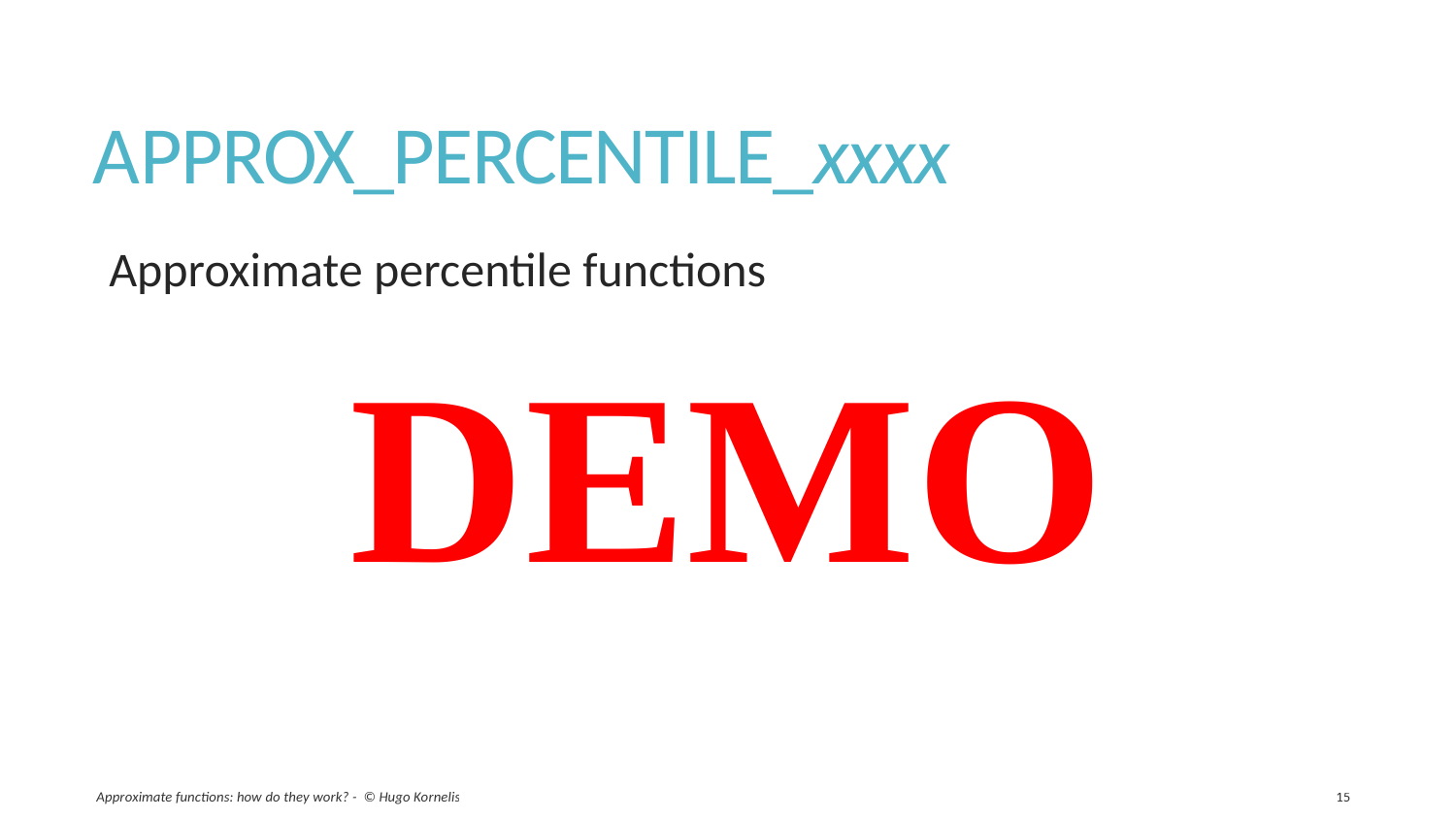

# APPROX_PERCENTILE_xxxx
Approximate percentile functions

DEMO
Approximate functions: how do they work? -  © Hugo Kornelis
15